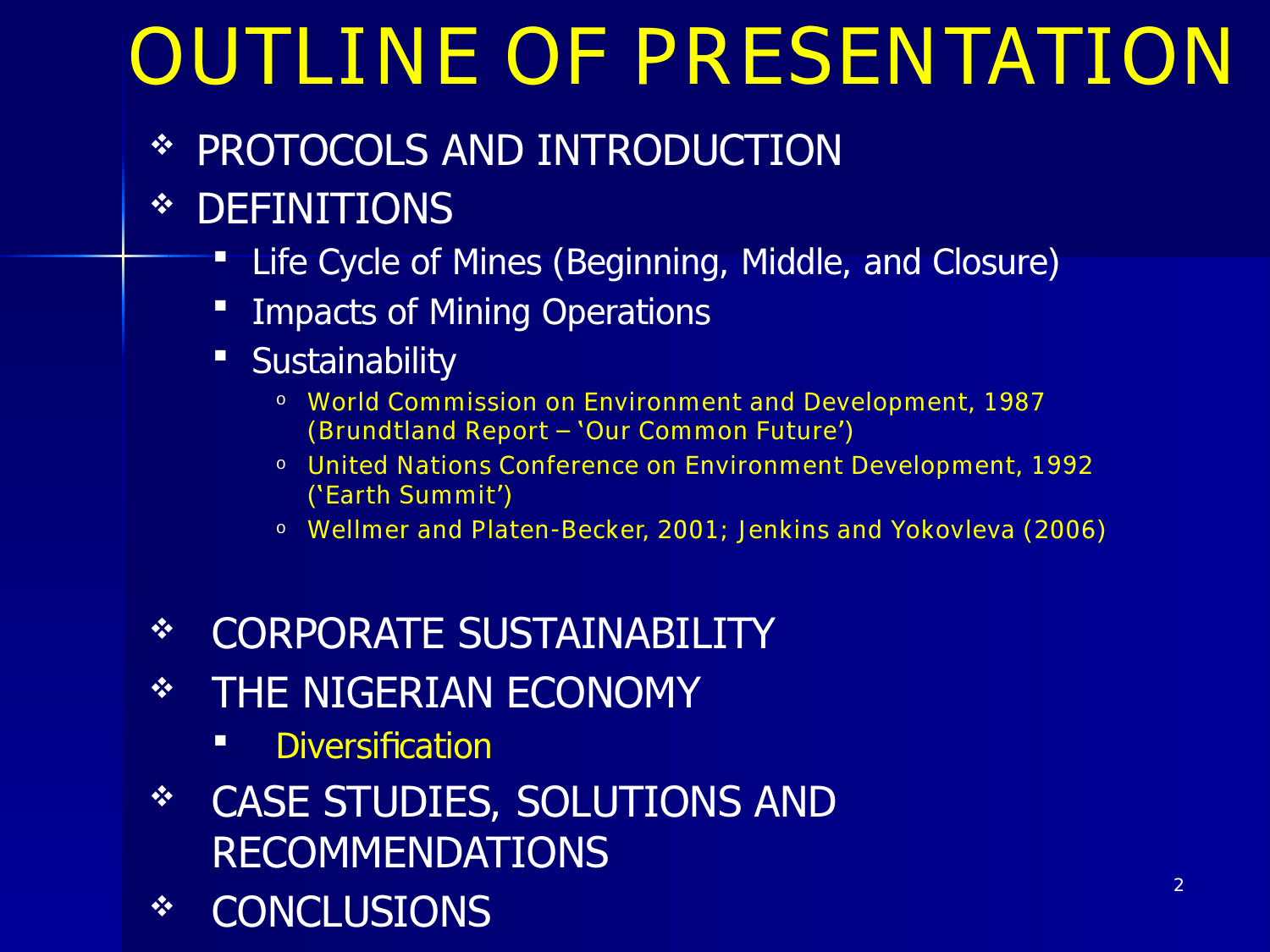

# OUTLINE OF PRESENTATION
PROTOCOLS AND INTRODUCTION
DEFINITIONS
Life Cycle of Mines (Beginning, Middle, and Closure)
Impacts of Mining Operations
Sustainability
World Commission on Environment and Development, 1987 (Brundtland Report – ‘Our Common Future’)
United Nations Conference on Environment Development, 1992 (‘Earth Summit’)
Wellmer and Platen-Becker, 2001; Jenkins and Yokovleva (2006)

CORPORATE SUSTAINABILITY
THE NIGERIAN ECONOMY
Diversification
CASE STUDIES, SOLUTIONS AND RECOMMENDATIONS
CONCLUSIONS

2